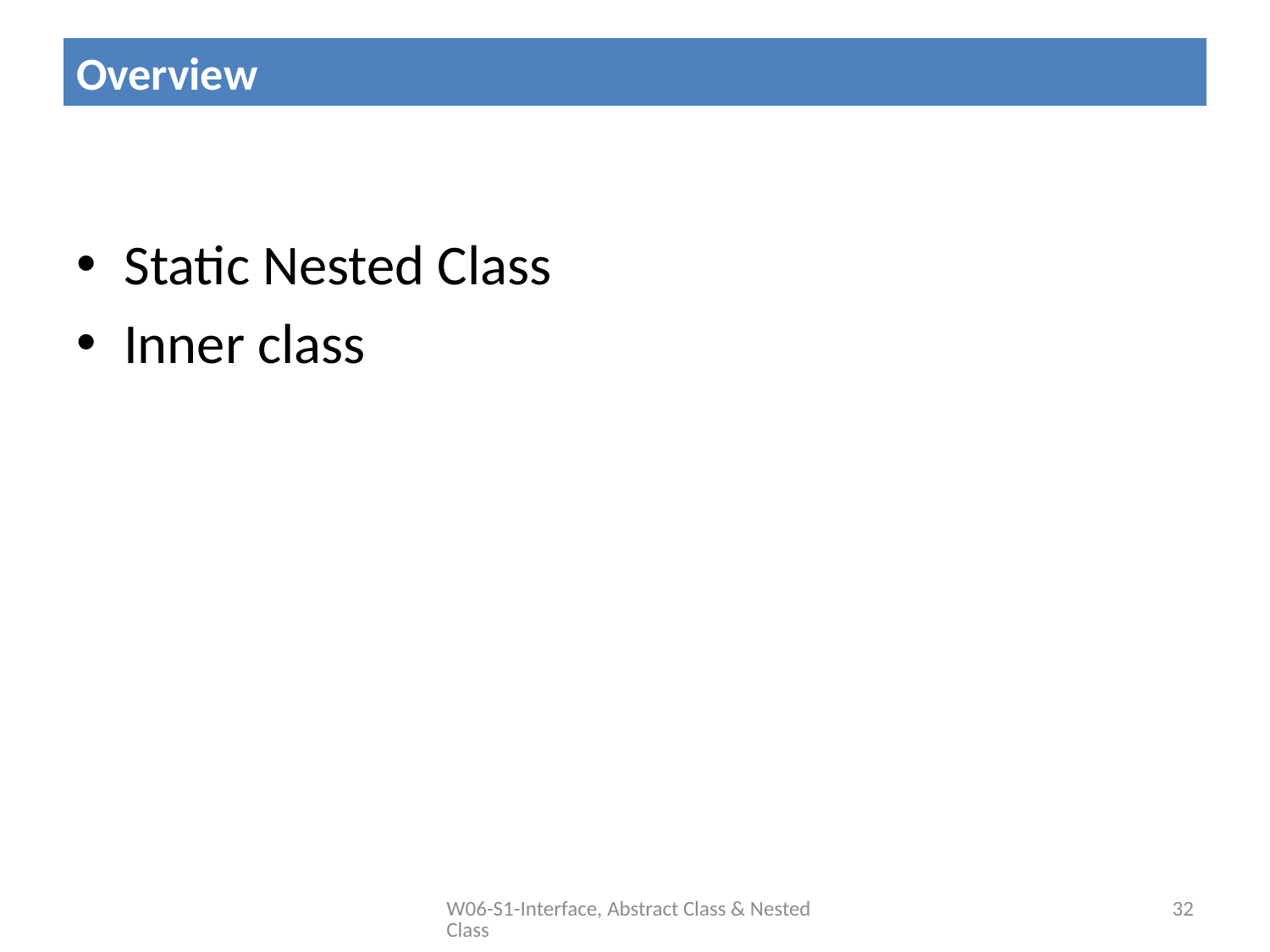

# Overview
Static Nested Class
Inner class
32
W06-S1-Interface, Abstract Class & Nested Class